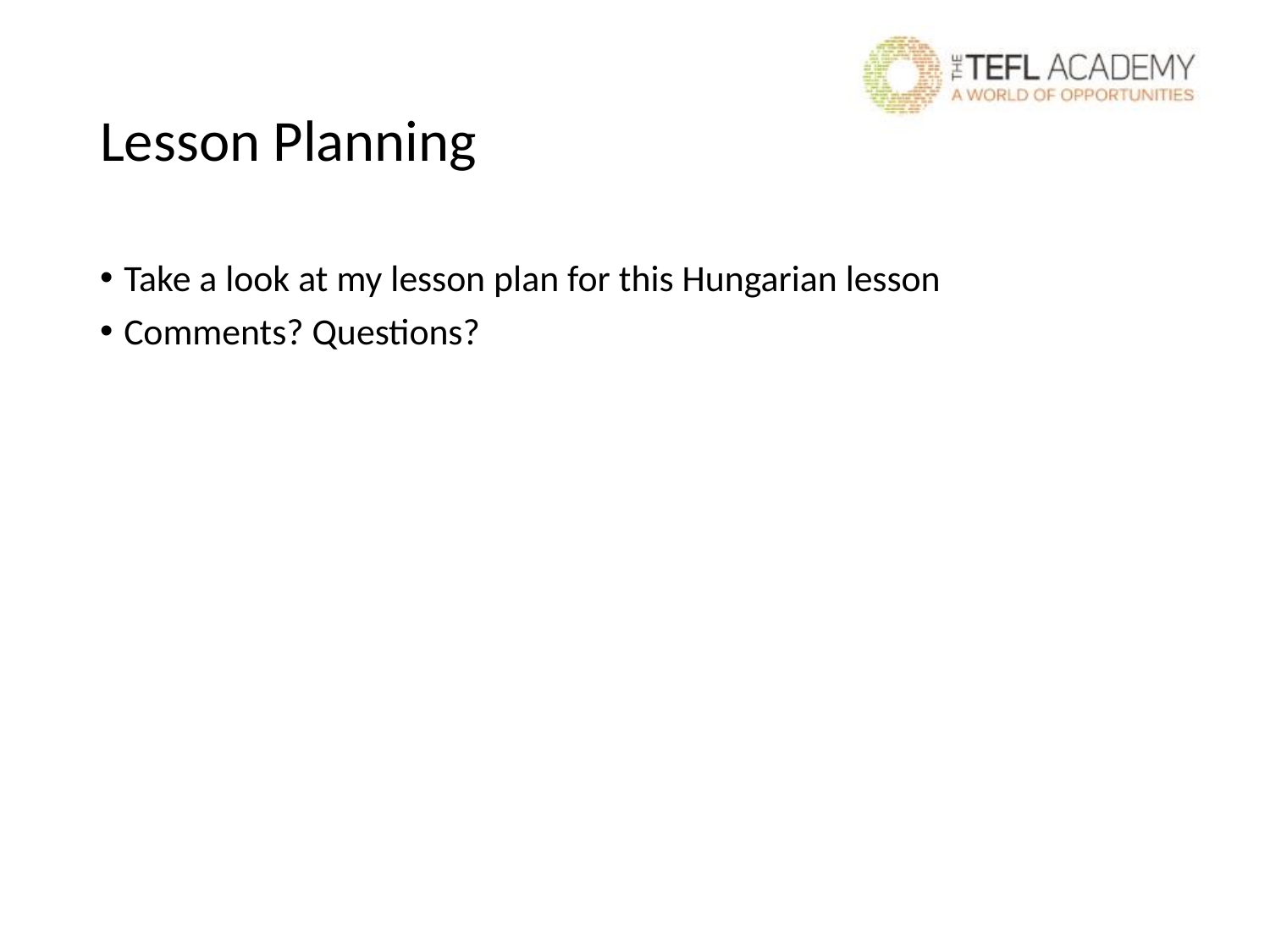

# Lesson Planning
Take a look at my lesson plan for this Hungarian lesson
Comments? Questions?